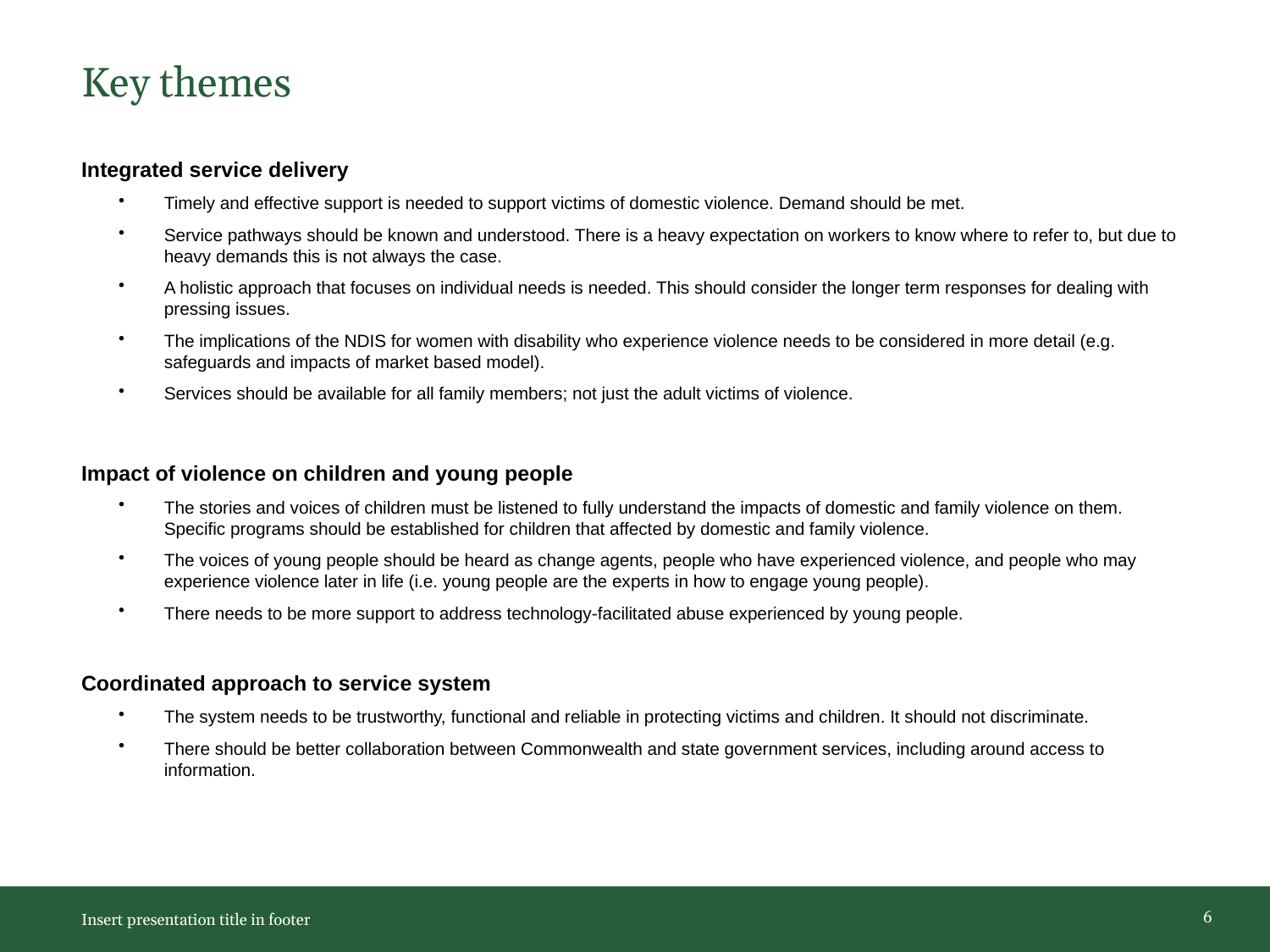

# Key themes
Integrated service delivery
Timely and effective support is needed to support victims of domestic violence. Demand should be met.
Service pathways should be known and understood. There is a heavy expectation on workers to know where to refer to, but due to heavy demands this is not always the case.
A holistic approach that focuses on individual needs is needed. This should consider the longer term responses for dealing with pressing issues.
The implications of the NDIS for women with disability who experience violence needs to be considered in more detail (e.g. safeguards and impacts of market based model).
Services should be available for all family members; not just the adult victims of violence.

Impact of violence on children and young people
The stories and voices of children must be listened to fully understand the impacts of domestic and family violence on them. Specific programs should be established for children that affected by domestic and family violence.
The voices of young people should be heard as change agents, people who have experienced violence, and people who may experience violence later in life (i.e. young people are the experts in how to engage young people).
There needs to be more support to address technology-facilitated abuse experienced by young people.

Coordinated approach to service system
The system needs to be trustworthy, functional and reliable in protecting victims and children. It should not discriminate.
There should be better collaboration between Commonwealth and state government services, including around access to information.
6
Insert presentation title in footer